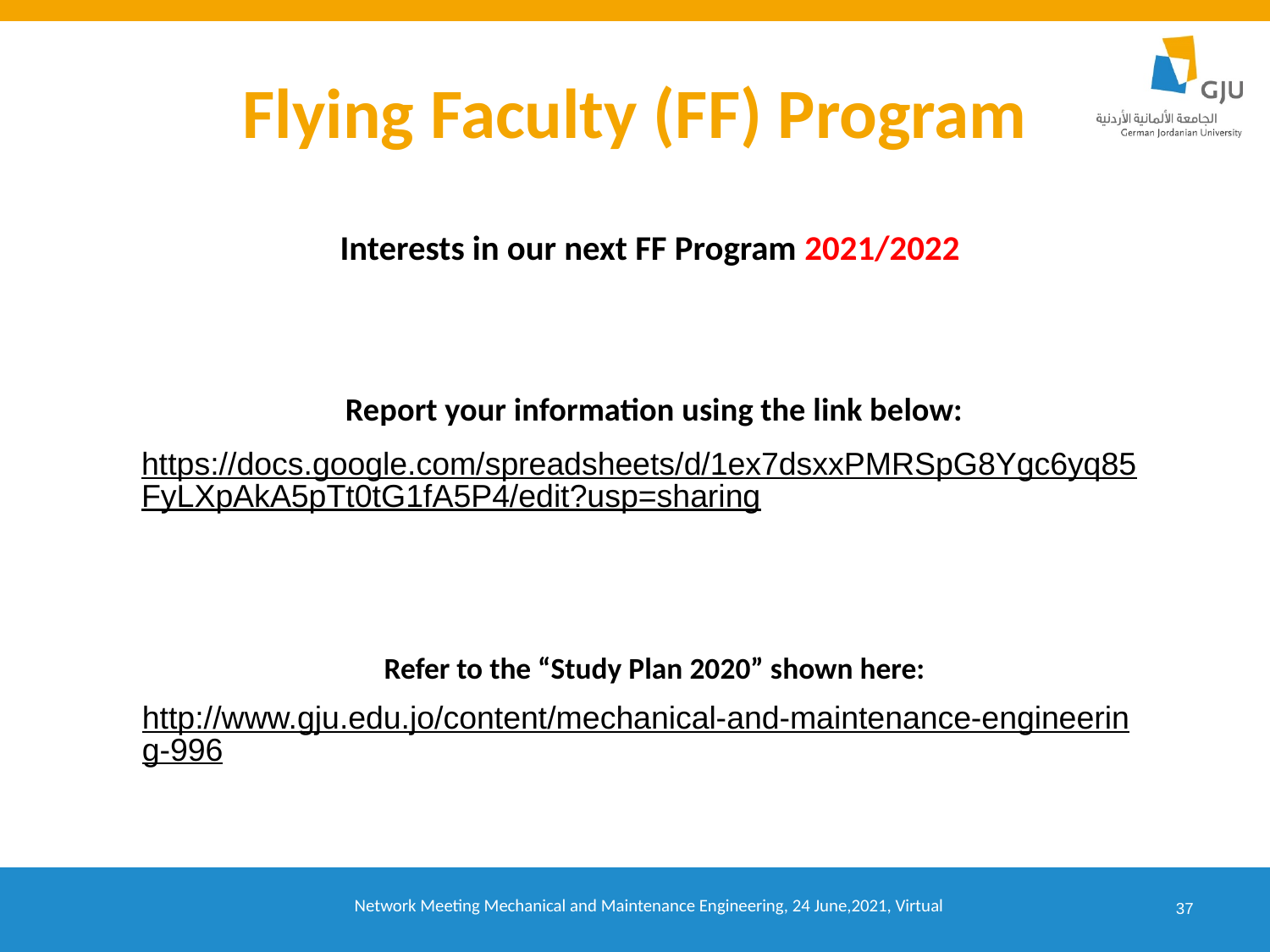

Flying Faculty (FF) Program
Interests in our next FF Program 2021/2022
Report your information using the link below:
https://docs.google.com/spreadsheets/d/1ex7dsxxPMRSpG8Ygc6yq85FyLXpAkA5pTt0tG1fA5P4/edit?usp=sharing
Refer to the “Study Plan 2020” shown here:
http://www.gju.edu.jo/content/mechanical-and-maintenance-engineering-996
37
Network Meeting Mechanical and Maintenance Engineering, 24 June,2021, Virtual